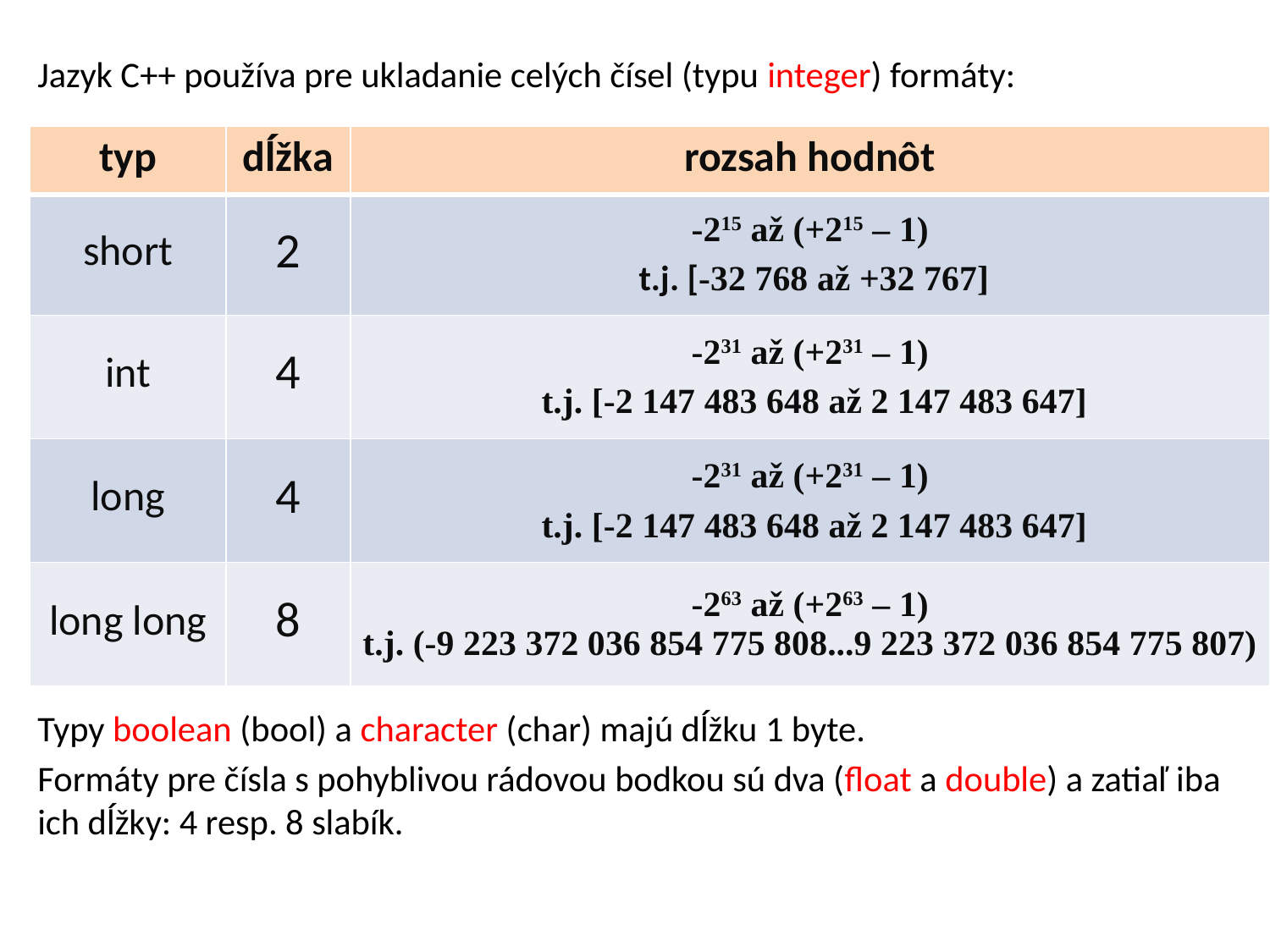

Jazyk C++ používa pre ukladanie celých čísel (typu integer) formáty:

Typy boolean (bool) a character (char) majú dĺžku 1 byte.
Formáty pre čísla s pohyblivou rádovou bodkou sú dva (float a double) a zatiaľ iba ich dĺžky: 4 resp. 8 slabík.

| typ | dĺžka | rozsah hodnôt |
| --- | --- | --- |
| short | 2 | -215 až (+215 – 1) t.j. [-32 768 až +32 767] |
| int | 4 | -231 až (+231 – 1) t.j. [-2 147 483 648 až 2 147 483 647] |
| long | 4 | -231 až (+231 – 1) t.j. [-2 147 483 648 až 2 147 483 647] |
| long long | 8 | -263 až (+263 – 1) t.j. (-9 223 372 036 854 775 808...9 223 372 036 854 775 807) |